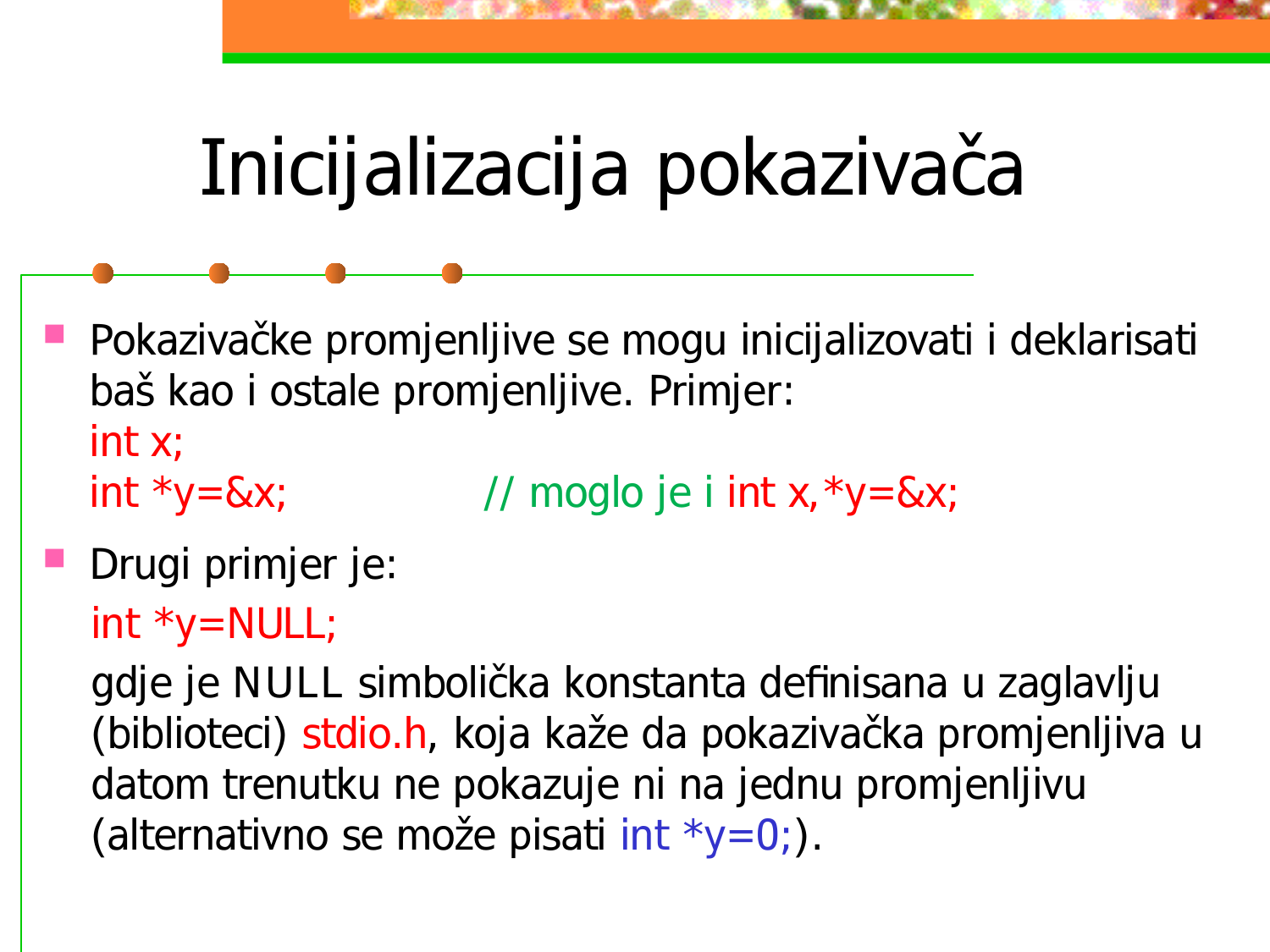

# Inicijalizacija pokazivača
Pokazivačke promjenljive se mogu inicijalizovati i deklarisati baš kao i ostale promjenljive. Primjer:
int x;
int *y=&x;		 // moglo je i int x,*y=&x;
Drugi primjer je:
int *y=NULL;
gdje je NULL simbolička konstanta definisana u zaglavlju (biblioteci) stdio.h, koja kaže da pokazivačka promjenljiva u datom trenutku ne pokazuje ni na jednu promjenljivu (alternativno se može pisati int *y=0;).